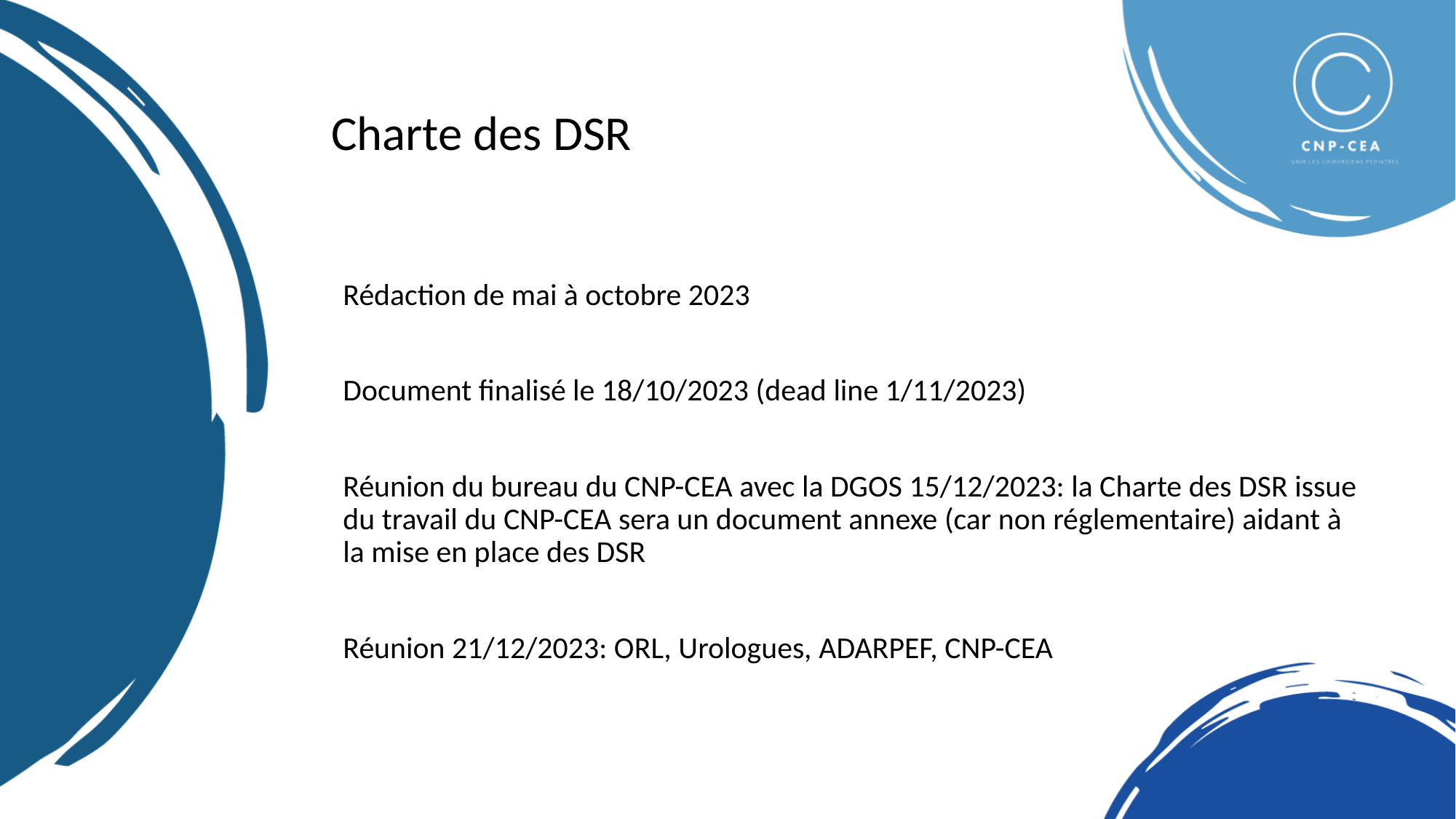

# Charte des DSR
Rédaction de mai à octobre 2023

Document finalisé le 18/10/2023 (dead line 1/11/2023)

Réunion du bureau du CNP-CEA avec la DGOS 15/12/2023: la Charte des DSR issue du travail du CNP-CEA sera un document annexe (car non réglementaire) aidant à la mise en place des DSR

Réunion 21/12/2023: ORL, Urologues, ADARPEF, CNP-CEA